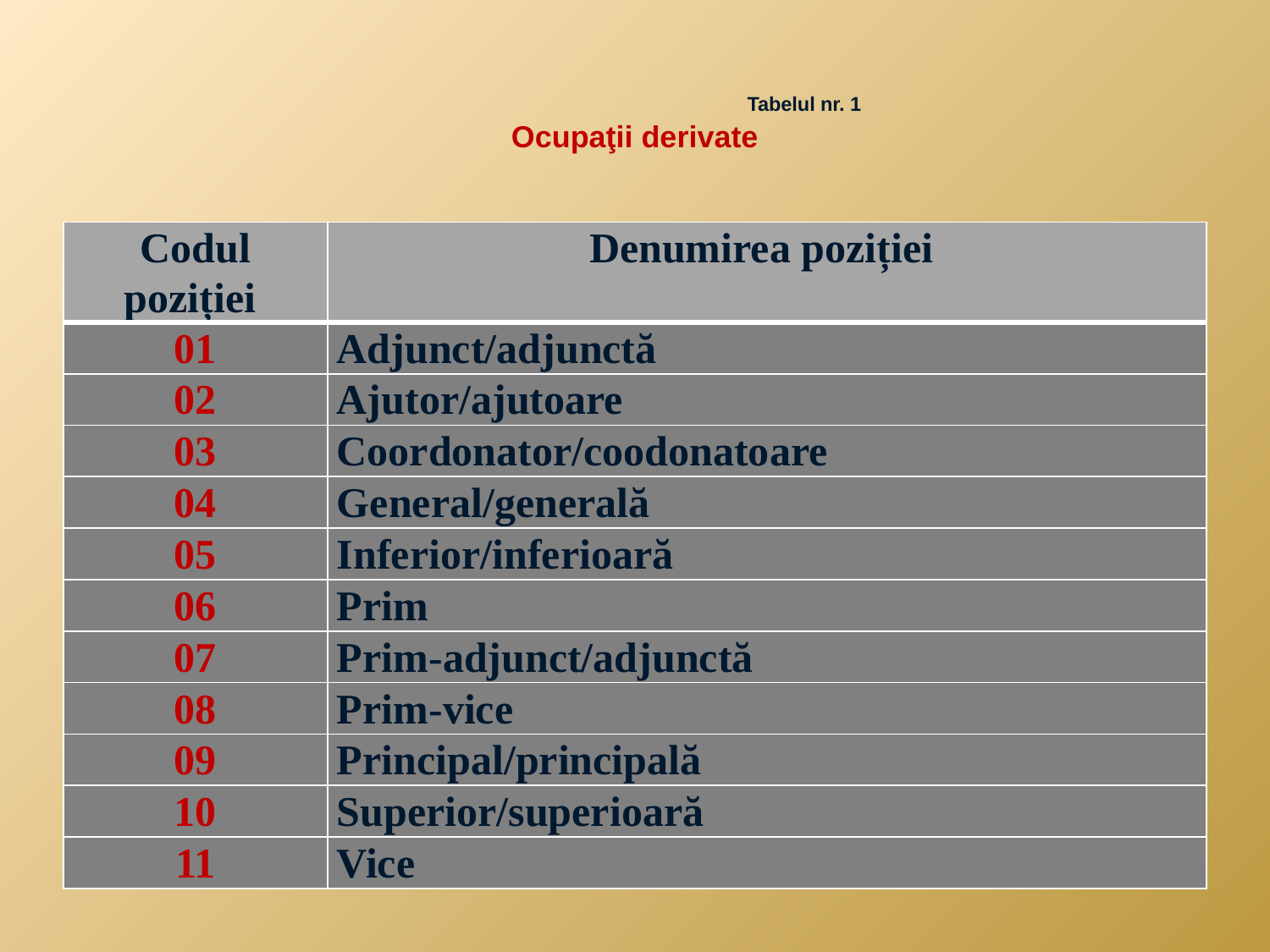

# Tabelul nr. 1 Ocupaţii derivate
| Codul poziției | Denumirea poziției |
| --- | --- |
| 01 | Adjunct/adjunctă |
| 02 | Ajutor/ajutoare |
| 03 | Coordonator/coodonatoare |
| 04 | General/generală |
| 05 | Inferior/inferioară |
| 06 | Prim |
| 07 | Prim-adjunct/adjunctă |
| 08 | Prim-vice |
| 09 | Principal/principală |
| 10 | Superior/superioară |
| 11 | Vice |